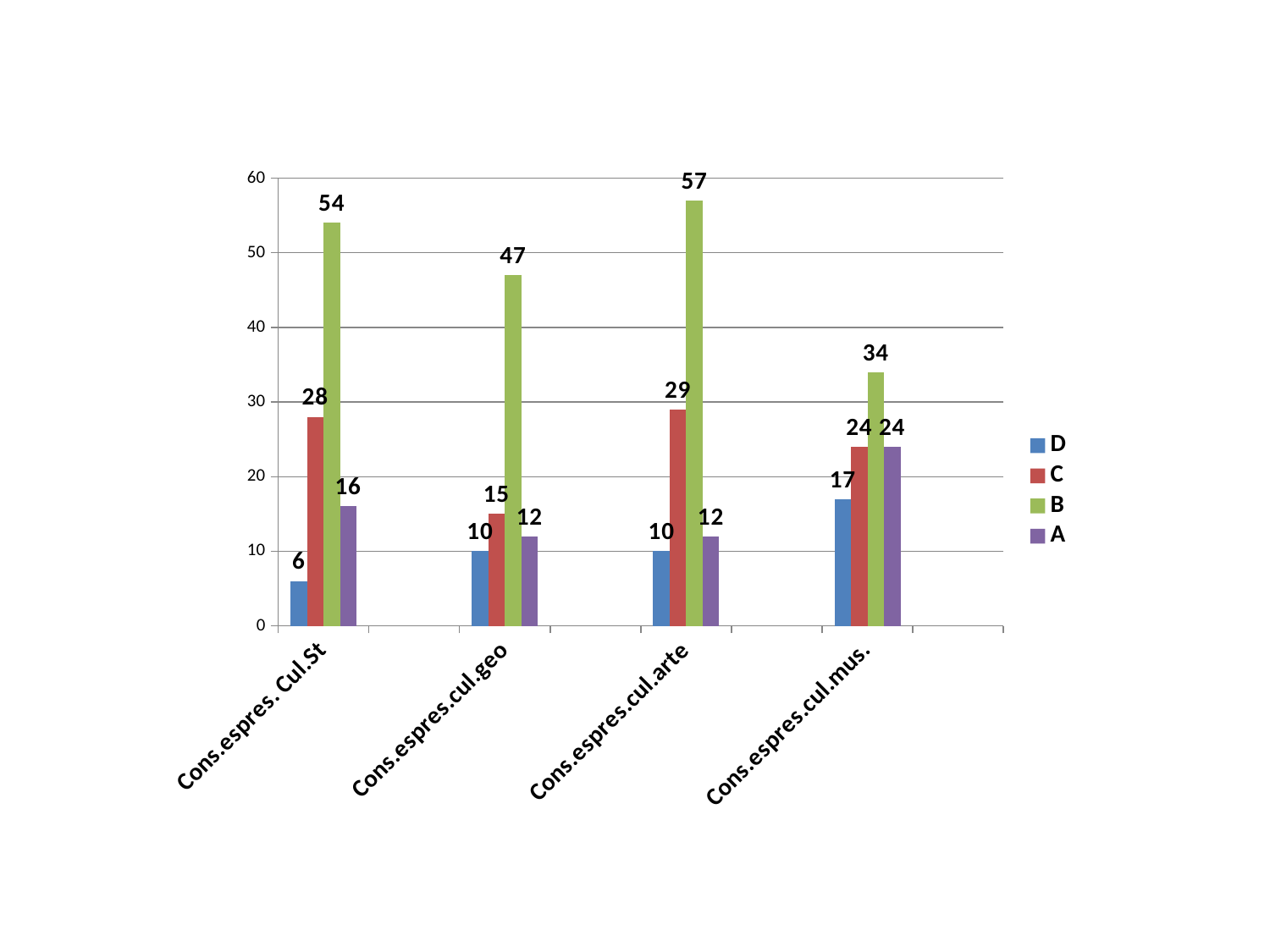

### Chart

| Category | D | C | B | A |
|---|---|---|---|---|
| Cons.espres. Cul.St | 6.0 | 28.0 | 54.0 | 16.0 |
|  | None | None | None | None |
| Cons.espres.cul.geo | 10.0 | 15.0 | 47.0 | 12.0 |
|  | None | None | None | None |
| Cons.espres.cul.arte | 10.0 | 29.0 | 57.0 | 12.0 |
|  | None | None | None | None |
| Cons.espres.cul.mus. | 17.0 | 24.0 | 34.0 | 24.0 |